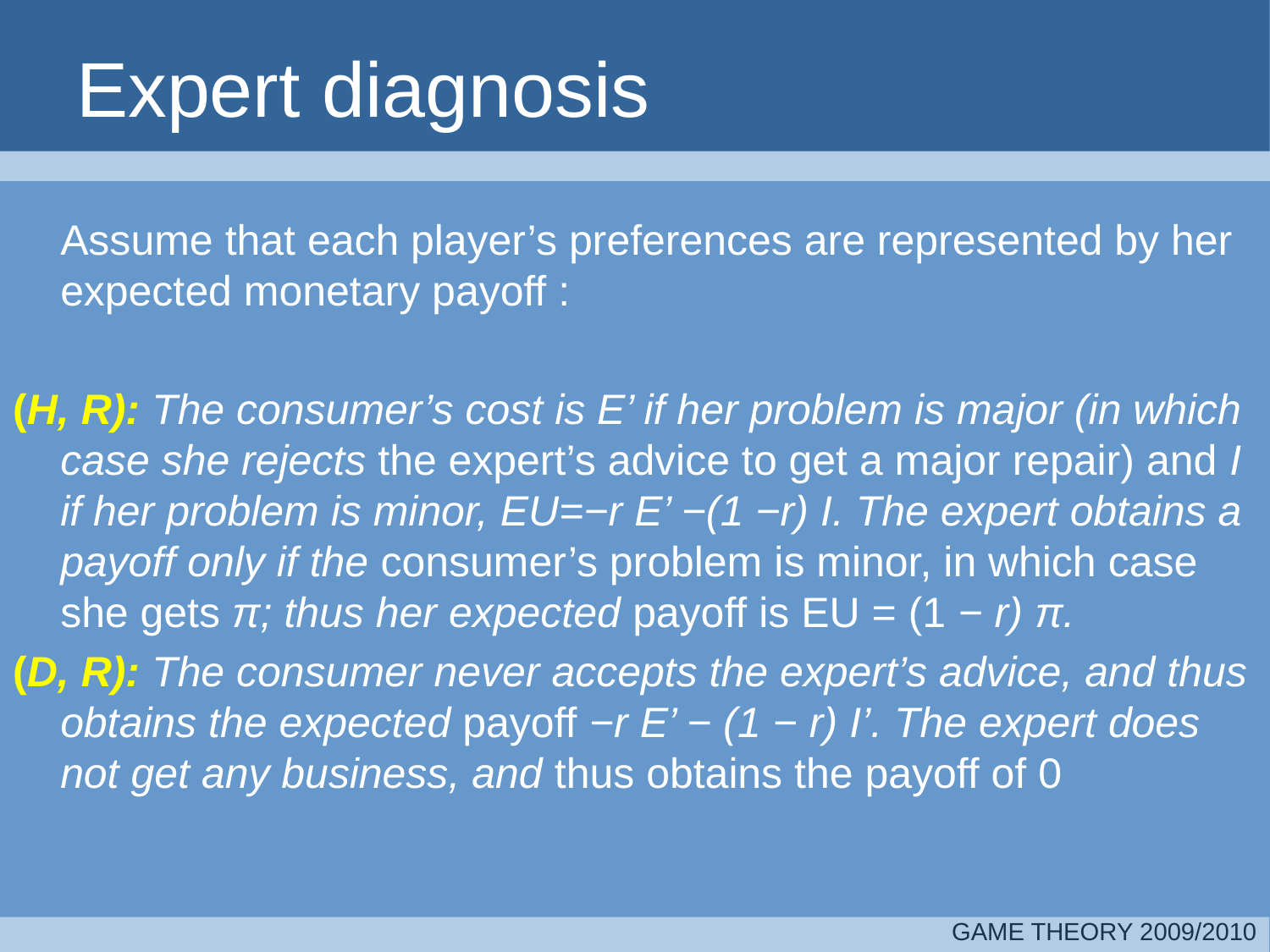

# Expert diagnosis
	Assume that each player’s preferences are represented by her expected monetary payoff :

(H, R): The consumer’s cost is E’ if her problem is major (in which case she rejects the expert’s advice to get a major repair) and I if her problem is minor, EU=−r E’ −(1 −r) I. The expert obtains a payoff only if the consumer’s problem is minor, in which case she gets π; thus her expected payoff is EU = (1 − r) π.
(D, R): The consumer never accepts the expert’s advice, and thus obtains the expected payoff −r E’ − (1 − r) I’. The expert does not get any business, and thus obtains the payoff of 0

GAME THEORY 2009/2010